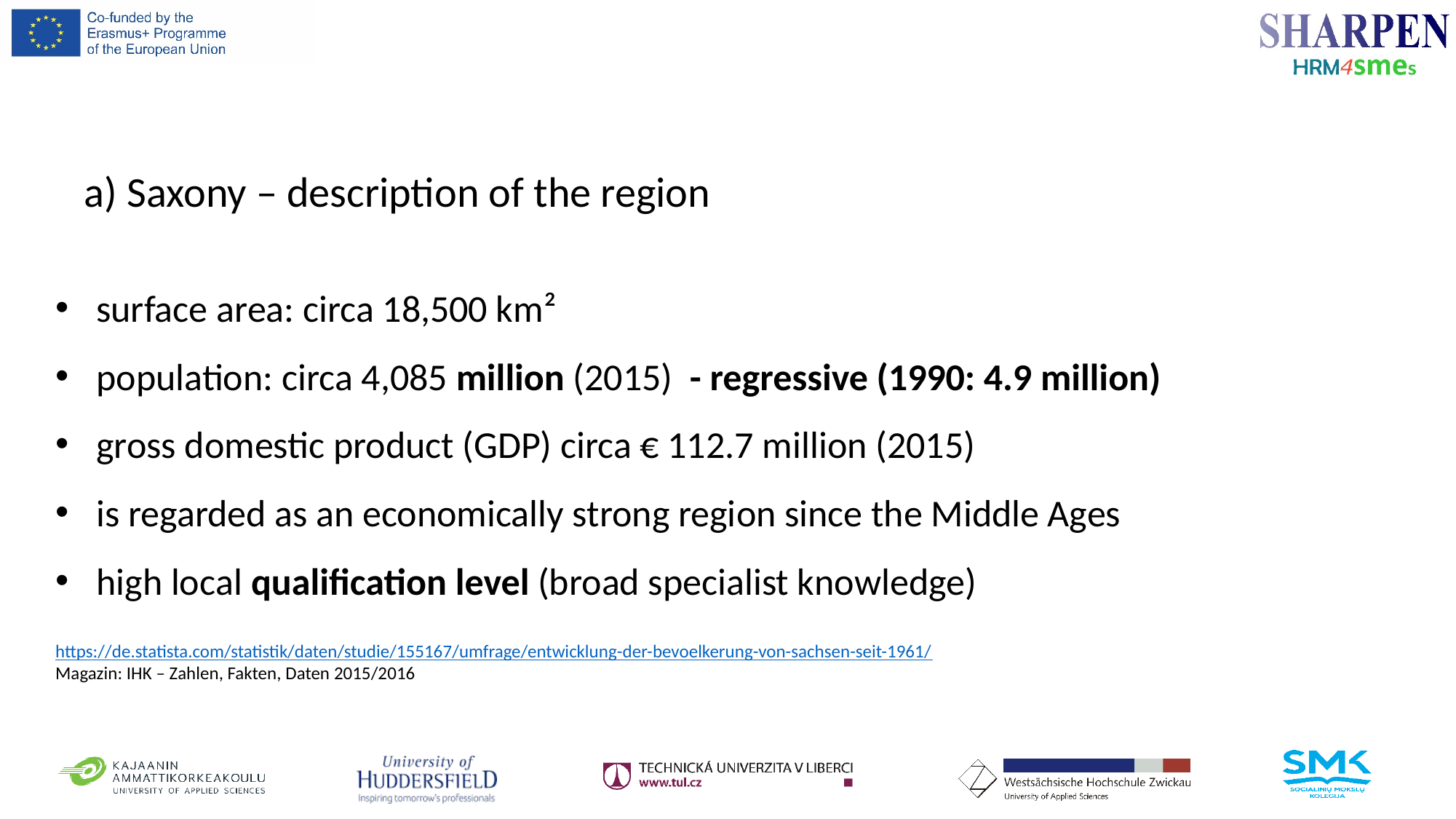

a) Saxony – description of the region

surface area: circa 18,500 km²
population: circa 4,085 million (2015)  - regressive (1990: 4.9 million)
gross domestic product (GDP) circa € 112.7 million (2015)
is regarded as an economically strong region since the Middle Ages
high local qualification level (broad specialist knowledge)
https://de.statista.com/statistik/daten/studie/155167/umfrage/entwicklung-der-bevoelkerung-von-sachsen-seit-1961/
Magazin: IHK – Zahlen, Fakten, Daten 2015/2016